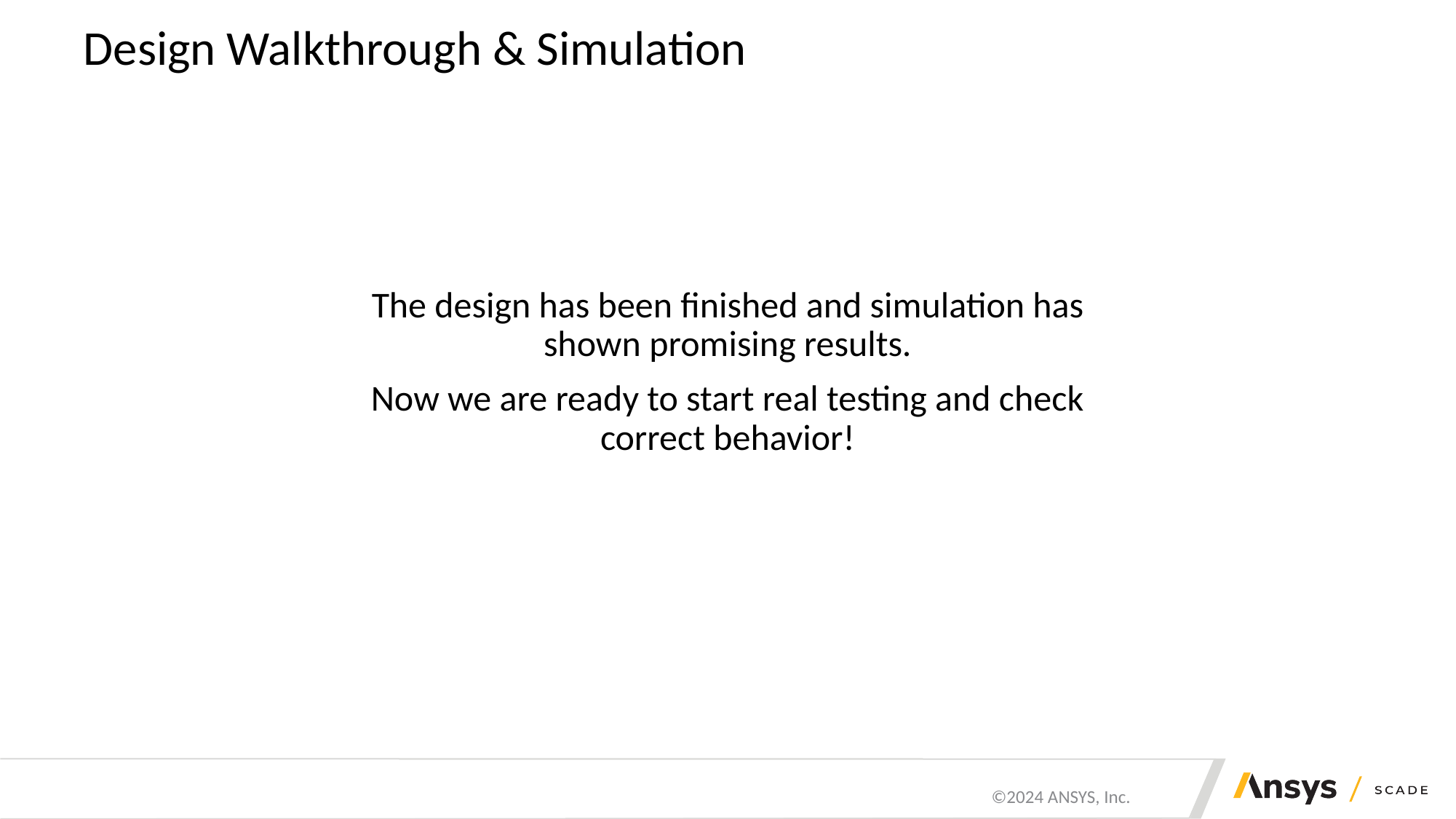

# Design Walkthrough & Simulation
The design has been finished and simulation has shown promising results.
Now we are ready to start real testing and check correct behavior!